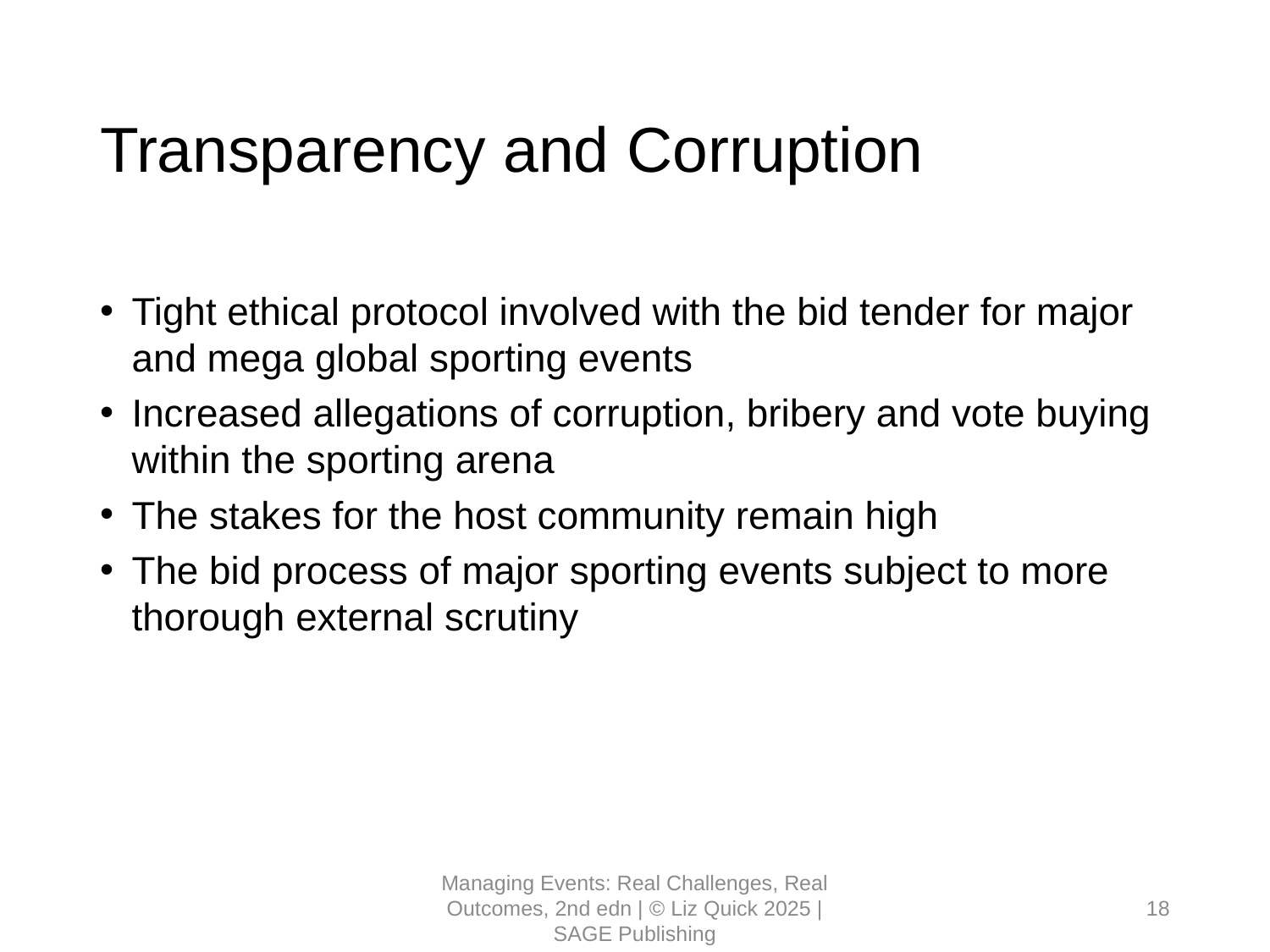

# Transparency and Corruption
Tight ethical protocol involved with the bid tender for major and mega global sporting events
Increased allegations of corruption, bribery and vote buying within the sporting arena
The stakes for the host community remain high
The bid process of major sporting events subject to more thorough external scrutiny
Managing Events: Real Challenges, Real Outcomes, 2nd edn | © Liz Quick 2025 | SAGE Publishing
18